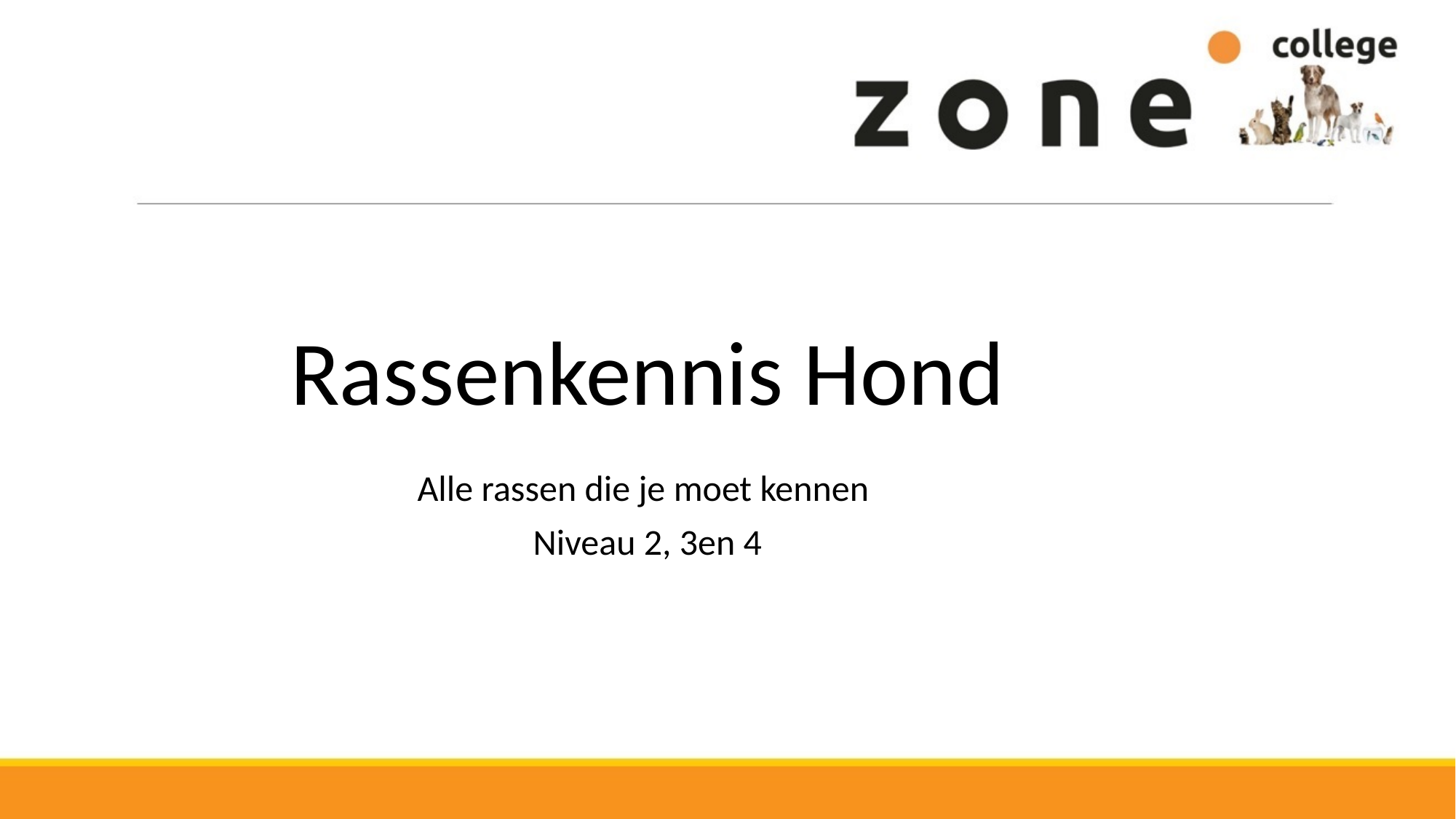

# Rassenkennis Hond
Alle rassen die je moet kennen
Niveau 2, 3en 4